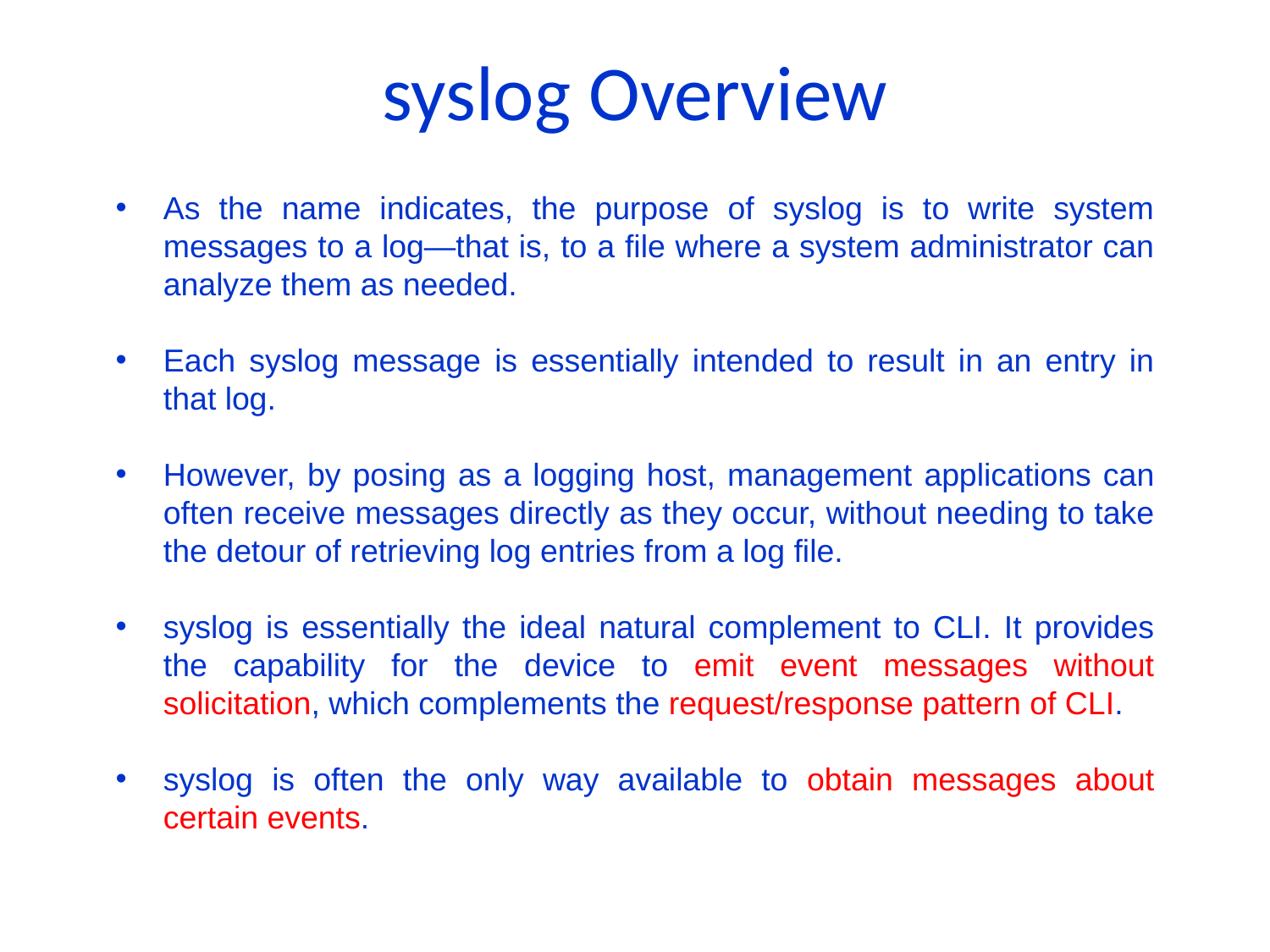

syslog Overview
As the name indicates, the purpose of syslog is to write system messages to a log—that is, to a file where a system administrator can analyze them as needed.

Each syslog message is essentially intended to result in an entry in that log.

However, by posing as a logging host, management applications can often receive messages directly as they occur, without needing to take the detour of retrieving log entries from a log file.

syslog is essentially the ideal natural complement to CLI. It provides the capability for the device to emit event messages without solicitation, which complements the request/response pattern of CLI.

syslog is often the only way available to obtain messages about certain events.